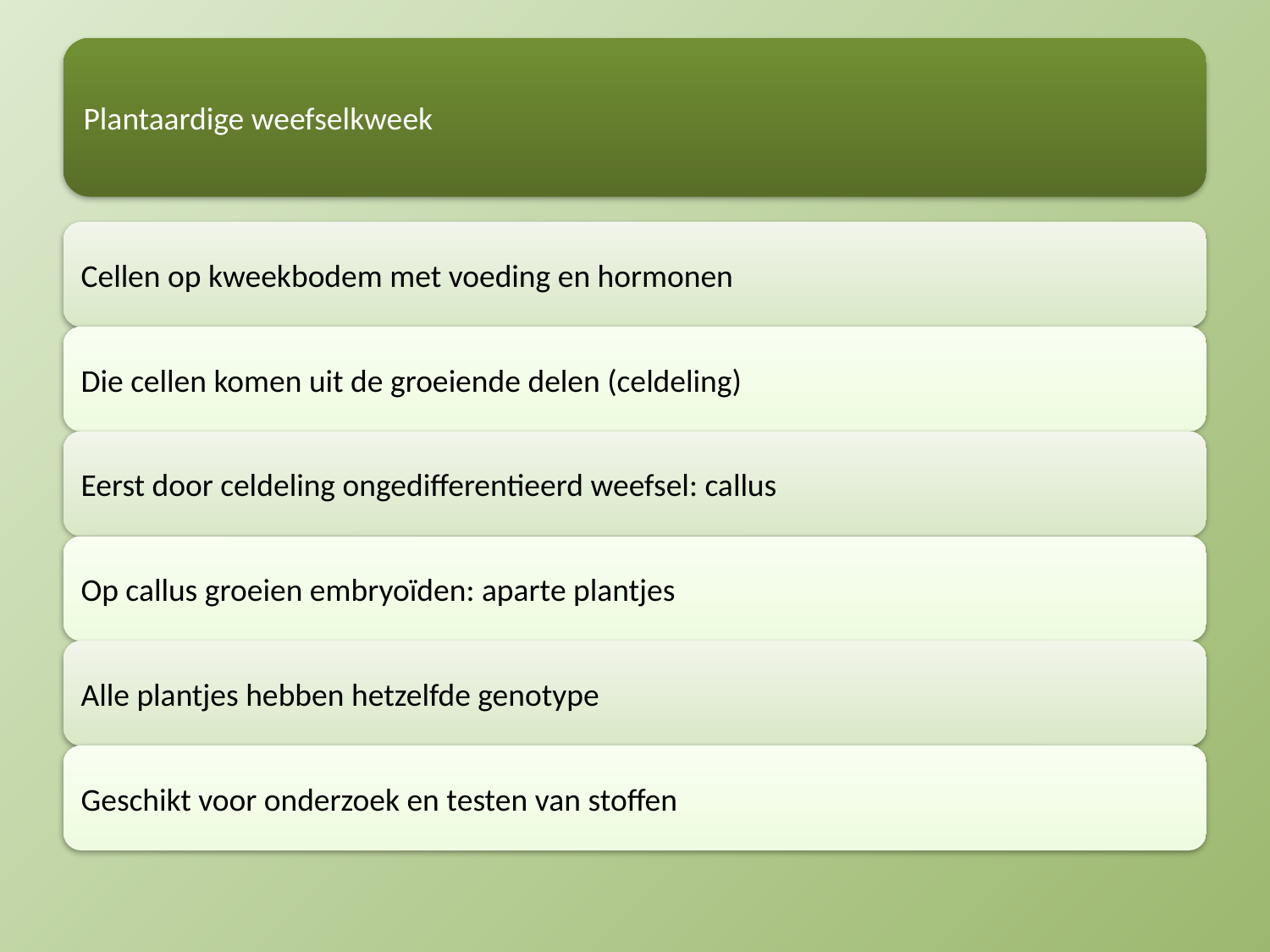

Plantaardige weefselkweek
Cellen op kweekbodem met voeding en hormonen
Eerst door celdeling ongedifferentieerd weefsel: callus
Op callus groeien embryoïden: aparte plantjes
Alle plantjes hebben hetzelfde genotype
Geschikt voor onderzoek en testen van stoffen
Die cellen komen uit de groeiende delen (celdeling)